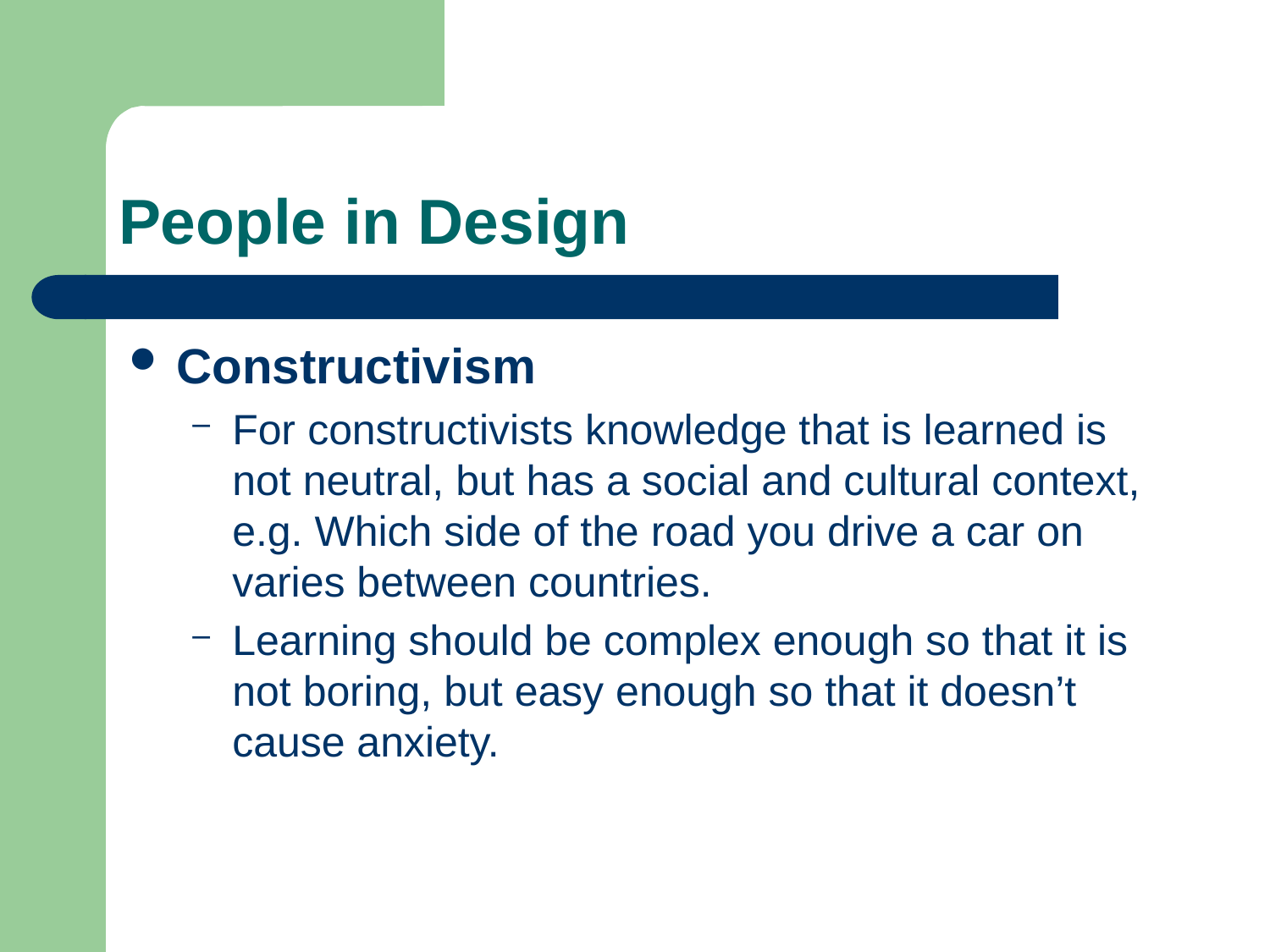

# People in Design
Constructivism
For constructivists knowledge that is learned is not neutral, but has a social and cultural context, e.g. Which side of the road you drive a car on varies between countries.
Learning should be complex enough so that it is not boring, but easy enough so that it doesn’t cause anxiety.